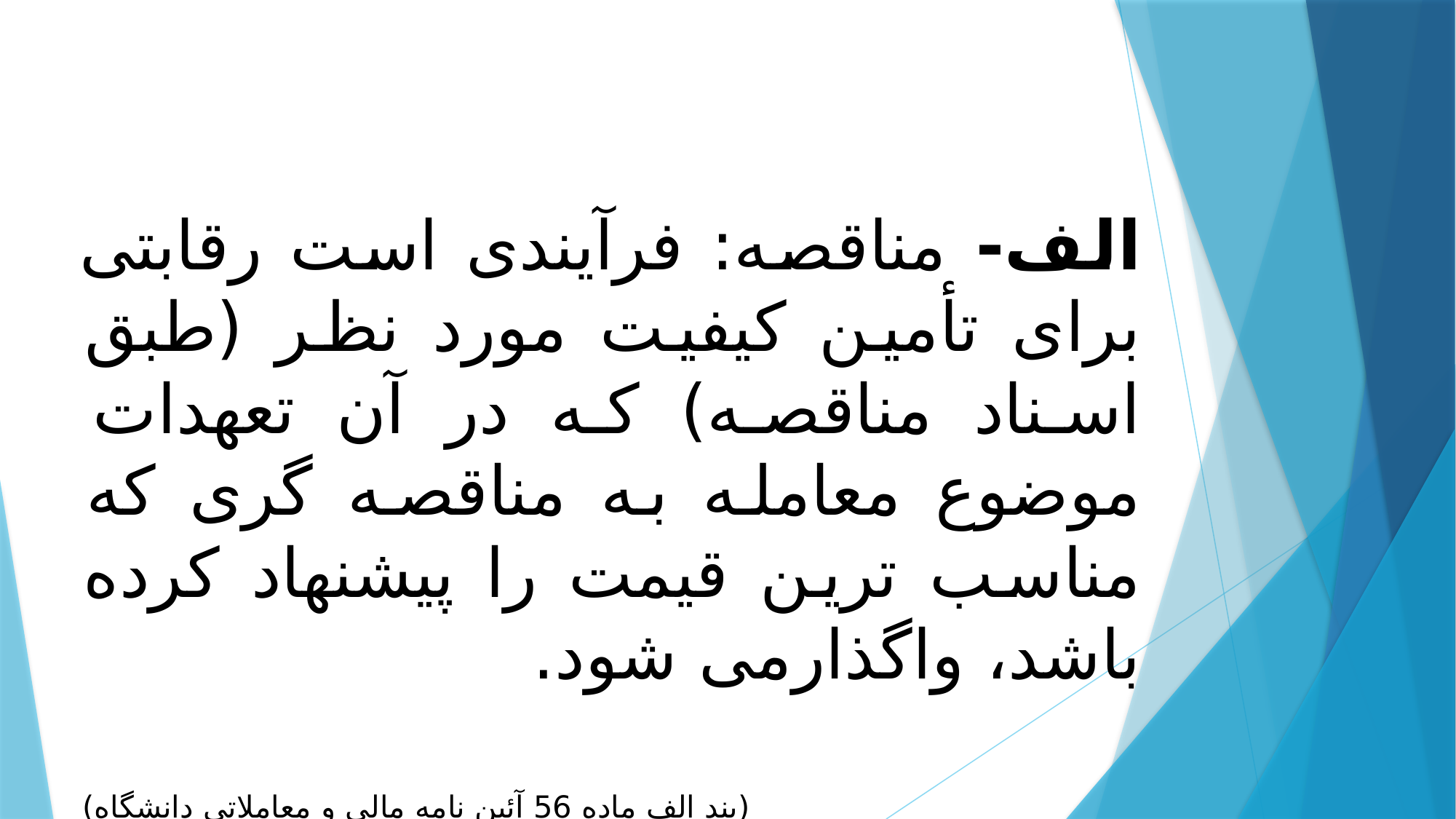

الف- مناقصه: فرآیندی است رقابتی برای تأمین کیفیت مورد نظر (طبق اسناد مناقصه) که در آن تعهدات موضوع معامله به مناقصه گری که مناسب ترین قیمت را پیشنهاد کرده باشد، واگذارمی شود.

(بند الف ماده 56 آئین نامه مالی و معاملاتی دانشگاه)